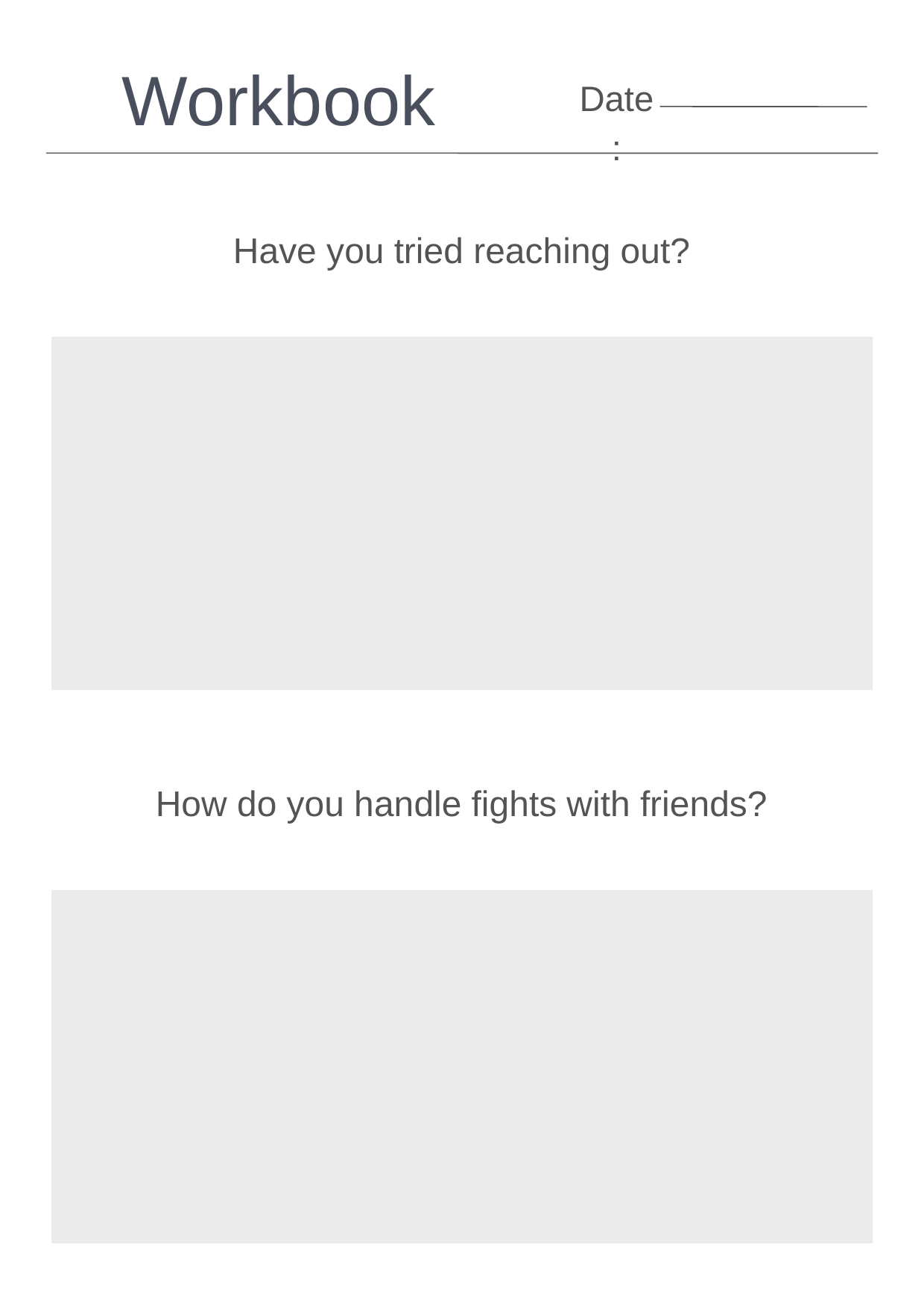

Workbook
Date:

Have you tried reaching out?

How do you handle fights with friends?